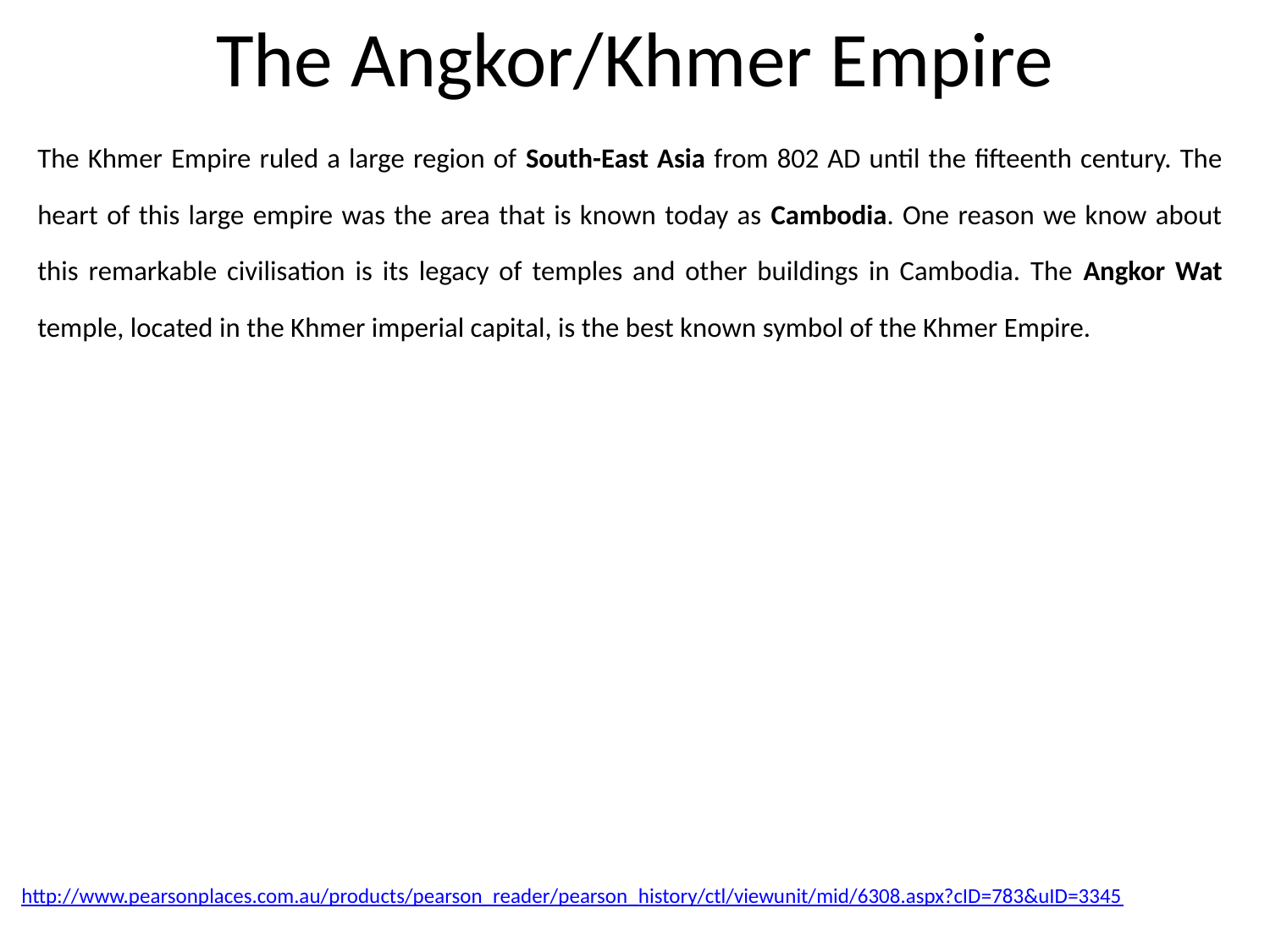

# The Angkor/Khmer Empire

The Khmer Empire ruled a large region of South-East Asia from 802 AD until the fifteenth century. The heart of this large empire was the area that is known today as Cambodia. One reason we know about this remarkable civilisation is its legacy of temples and other buildings in Cambodia. The Angkor Wat temple, located in the Khmer imperial capital, is the best known symbol of the Khmer Empire.

http://www.pearsonplaces.com.au/products/pearson_reader/pearson_history/ctl/viewunit/mid/6308.aspx?cID=783&uID=3345